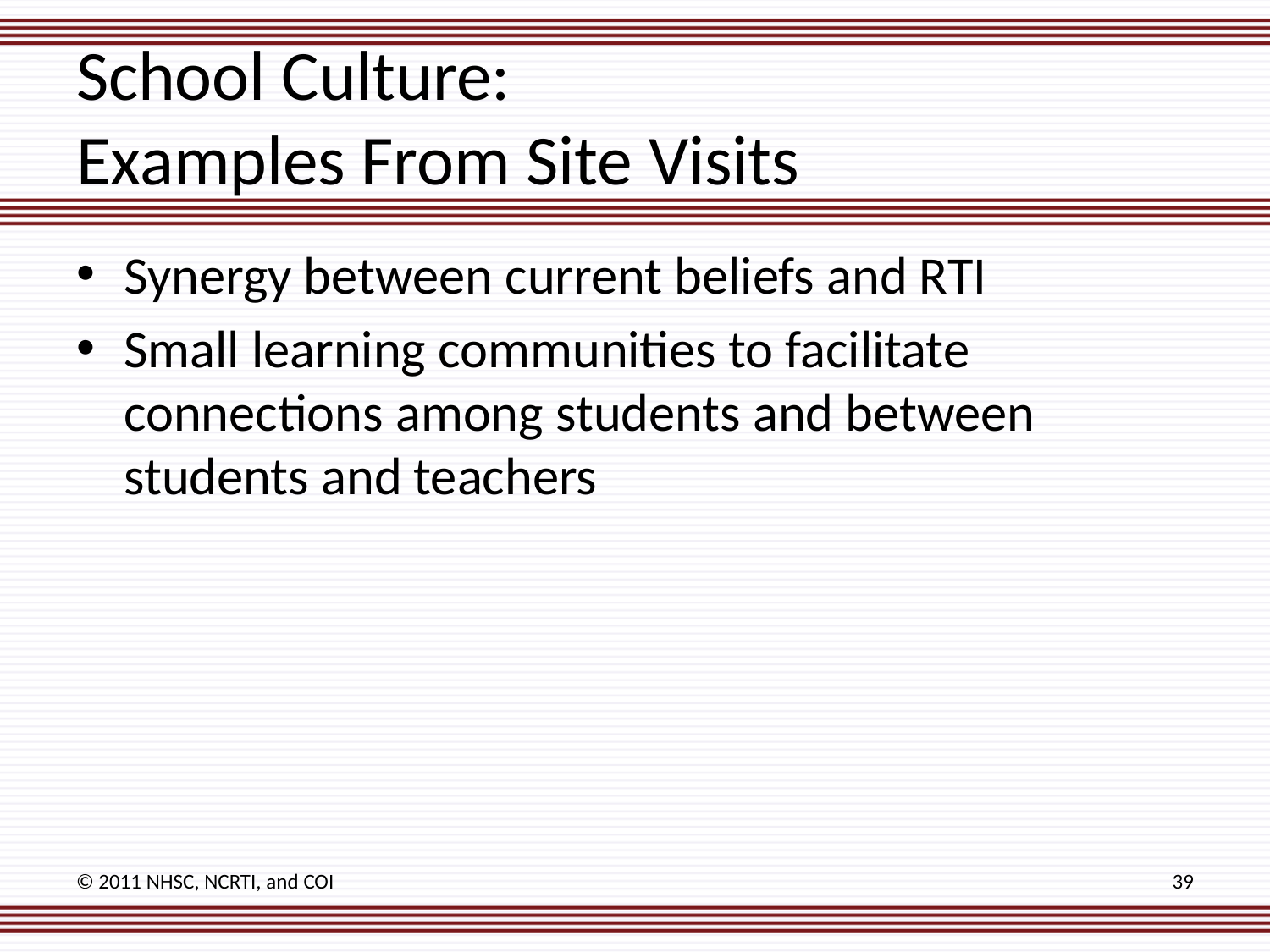

# School Culture: Examples From Site Visits
Synergy between current beliefs and RTI
Small learning communities to facilitate connections among students and between students and teachers
© 2011 NHSC, NCRTI, and COI
39